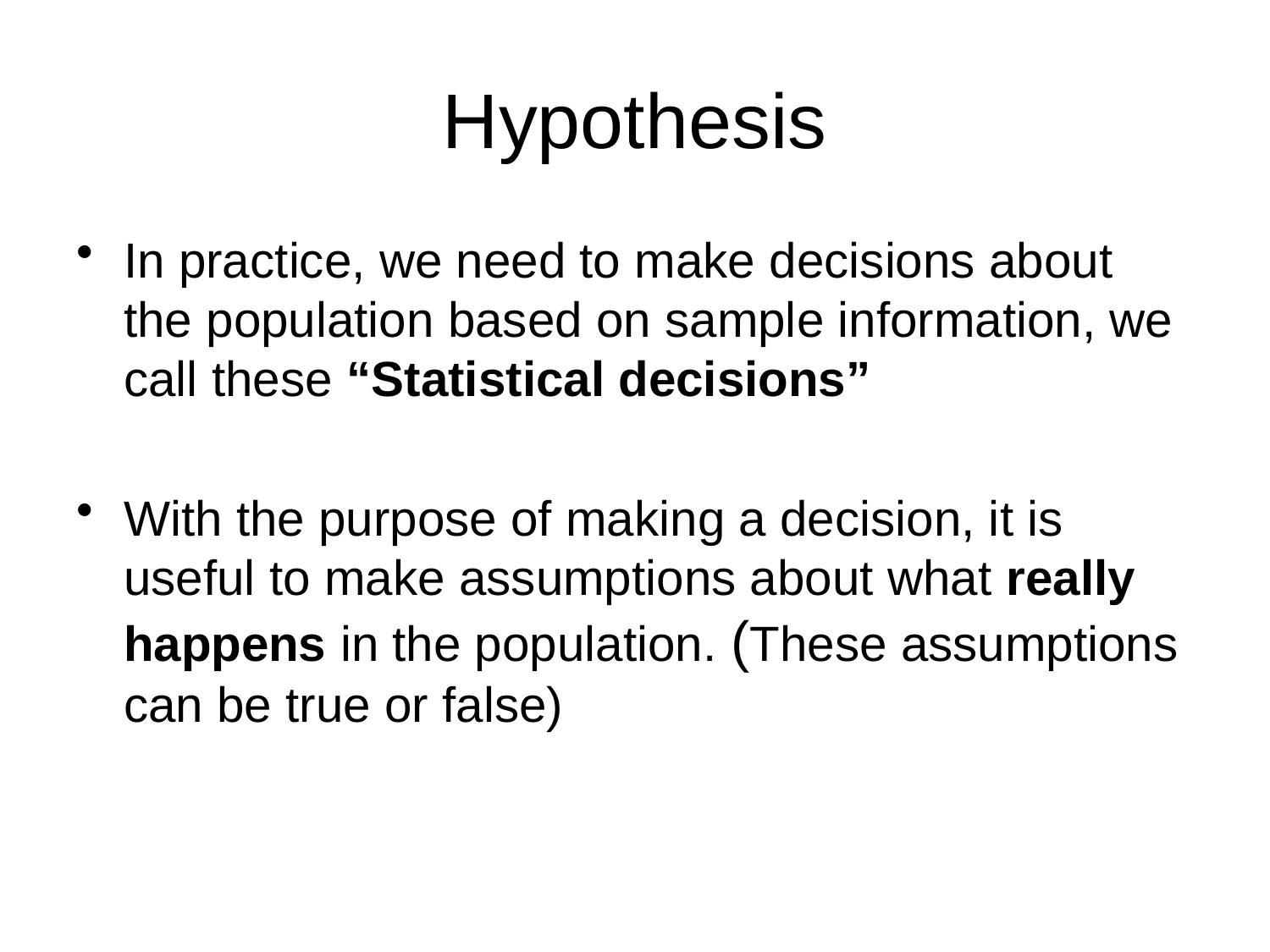

# Hypothesis
In practice, we need to make decisions about the population based on sample information, we call these “Statistical decisions”

With the purpose of making a decision, it is useful to make assumptions about what really happens in the population. (These assumptions can be true or false)